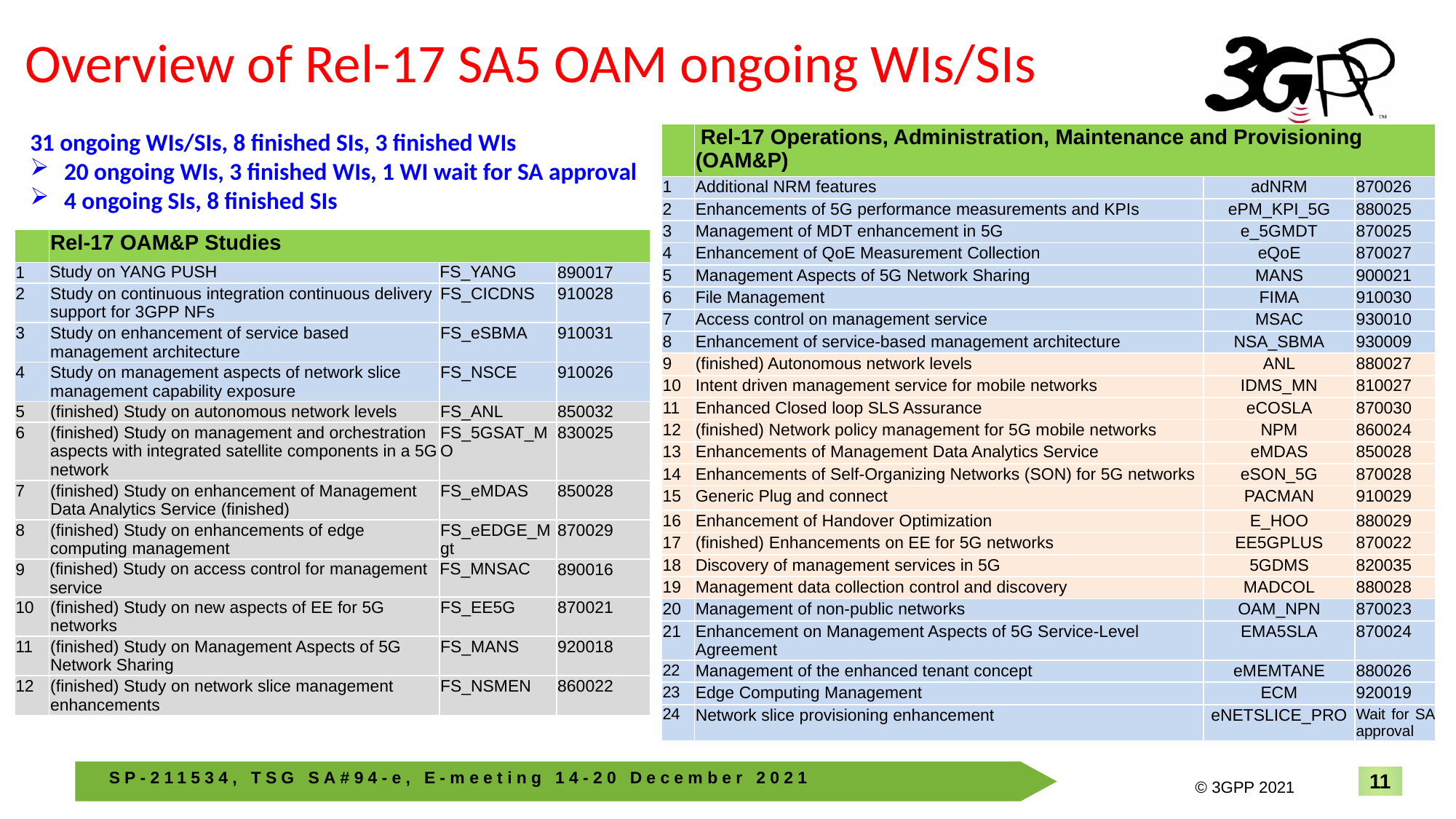

# Overview of Rel-17 SA5 OAM ongoing WIs/SIs
31 ongoing WIs/SIs, 8 finished SIs, 3 finished WIs
20 ongoing WIs, 3 finished WIs, 1 WI wait for SA approval
4 ongoing SIs, 8 finished SIs
|  | Rel-17 Operations, Administration, Maintenance and Provisioning (OAM&P) |  |  |
| --- | --- | --- | --- |
| 1 | Additional NRM features | adNRM | 870026 |
| 2 | Enhancements of 5G performance measurements and KPIs | ePM\_KPI\_5G | 880025 |
| 3 | Management of MDT enhancement in 5G | e\_5GMDT | 870025 |
| 4 | Enhancement of QoE Measurement Collection | eQoE | 870027 |
| 5 | Management Aspects of 5G Network Sharing | MANS | 900021 |
| 6 | File Management | FIMA | 910030 |
| 7 | Access control on management service | MSAC | 930010 |
| 8 | Enhancement of service-based management architecture | NSA\_SBMA | 930009 |
| 9 | (finished) Autonomous network levels | ANL | 880027 |
| 10 | Intent driven management service for mobile networks | IDMS\_MN | 810027 |
| 11 | Enhanced Closed loop SLS Assurance | eCOSLA | 870030 |
| 12 | (finished) Network policy management for 5G mobile networks | NPM | 860024 |
| 13 | Enhancements of Management Data Analytics Service | eMDAS | 850028 |
| 14 | Enhancements of Self-Organizing Networks (SON) for 5G networks | eSON\_5G | 870028 |
| 15 | Generic Plug and connect | PACMAN | 910029 |
| 16 | Enhancement of Handover Optimization | E\_HOO | 880029 |
| 17 | (finished) Enhancements on EE for 5G networks | EE5GPLUS | 870022 |
| 18 | Discovery of management services in 5G | 5GDMS | 820035 |
| 19 | Management data collection control and discovery | MADCOL | 880028 |
| 20 | Management of non-public networks | OAM\_NPN | 870023 |
| 21 | Enhancement on Management Aspects of 5G Service-Level Agreement | EMA5SLA | 870024 |
| 22 | Management of the enhanced tenant concept | eMEMTANE | 880026 |
| 23 | Edge Computing Management | ECM | 920019 |
| 24 | Network slice provisioning enhancement | eNETSLICE\_PRO | Wait for SA approval |
|  | Rel-17 OAM&P Studies |  |  |
| --- | --- | --- | --- |
| 1 | Study on YANG PUSH | FS\_YANG | 890017 |
| 2 | Study on continuous integration continuous delivery support for 3GPP NFs | FS\_CICDNS | 910028 |
| 3 | Study on enhancement of service based management architecture | FS\_eSBMA | 910031 |
| 4 | Study on management aspects of network slice management capability exposure | FS\_NSCE | 910026 |
| 5 | (finished) Study on autonomous network levels | FS\_ANL | 850032 |
| 6 | (finished) Study on management and orchestration aspects with integrated satellite components in a 5G network | FS\_5GSAT\_MO | 830025 |
| 7 | (finished) Study on enhancement of Management Data Analytics Service (finished) | FS\_eMDAS | 850028 |
| 8 | (finished) Study on enhancements of edge computing management | FS\_eEDGE\_Mgt | 870029 |
| 9 | (finished) Study on access control for management service | FS\_MNSAC | 890016 |
| 10 | (finished) Study on new aspects of EE for 5G networks | FS\_EE5G | 870021 |
| 11 | (finished) Study on Management Aspects of 5G Network Sharing | FS\_MANS | 920018 |
| 12 | (finished) Study on network slice management enhancements | FS\_NSMEN | 860022 |